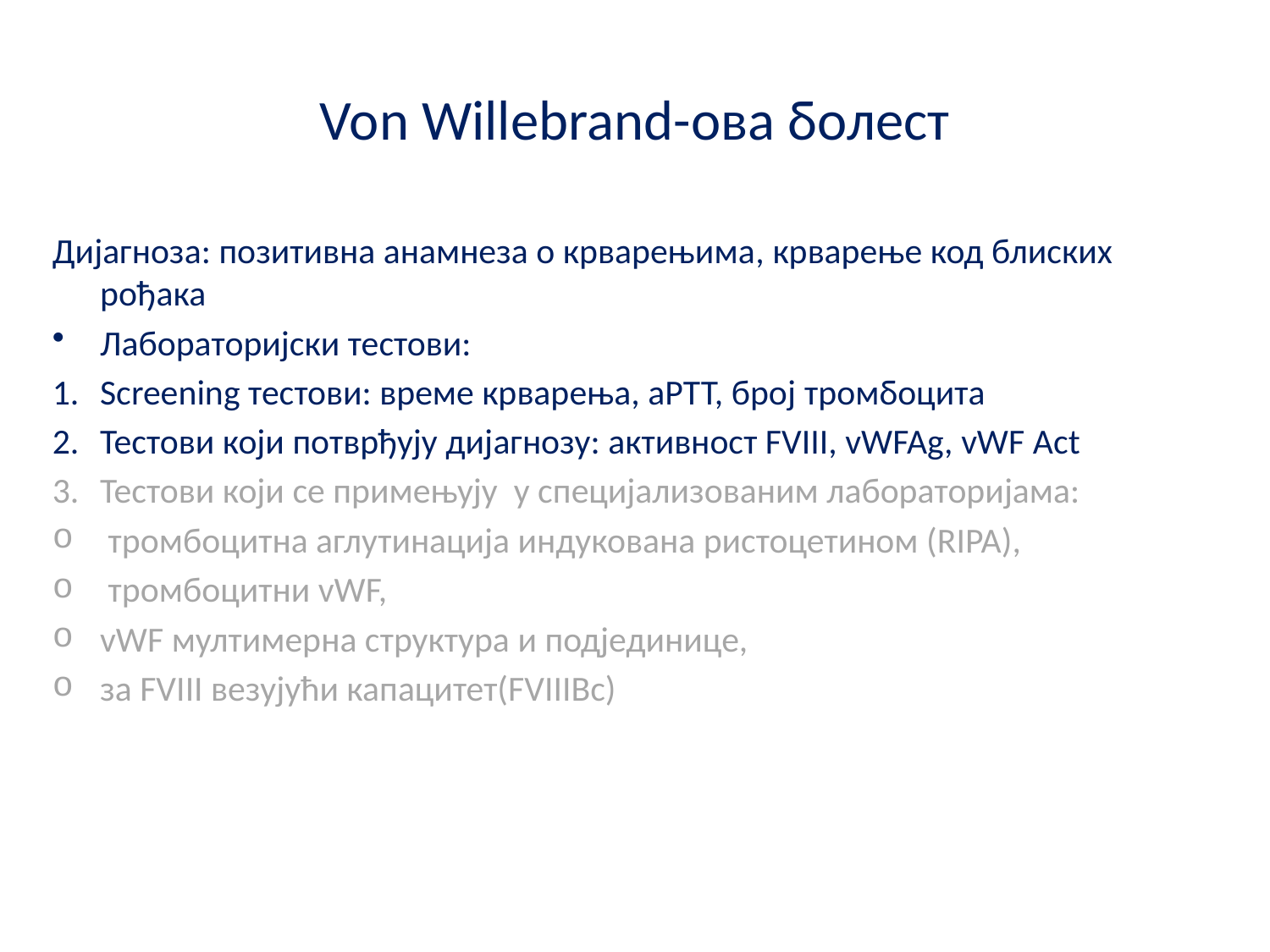

Von Willebrand-ова бoлест
Дијагноза: позитивна анамнеза о крварењима, крварење код блиских рођака
Лабораторијски тестови:
Screening тестови: време крварења, aPTT, број тромбоцита
Тестови који потврђују дијагнозу: активност FVIII, vWFAg, vWF Act
Тестови који се примењују  у специјализованим лабораторијама:
 тромбоцитна аглутинација индукована ристоцетином (RIPA),
 тромбоцитни vWF,
vWF мултимерна структура и подјединице,
зa FVIII везујући капацитет(FVIIIBc)